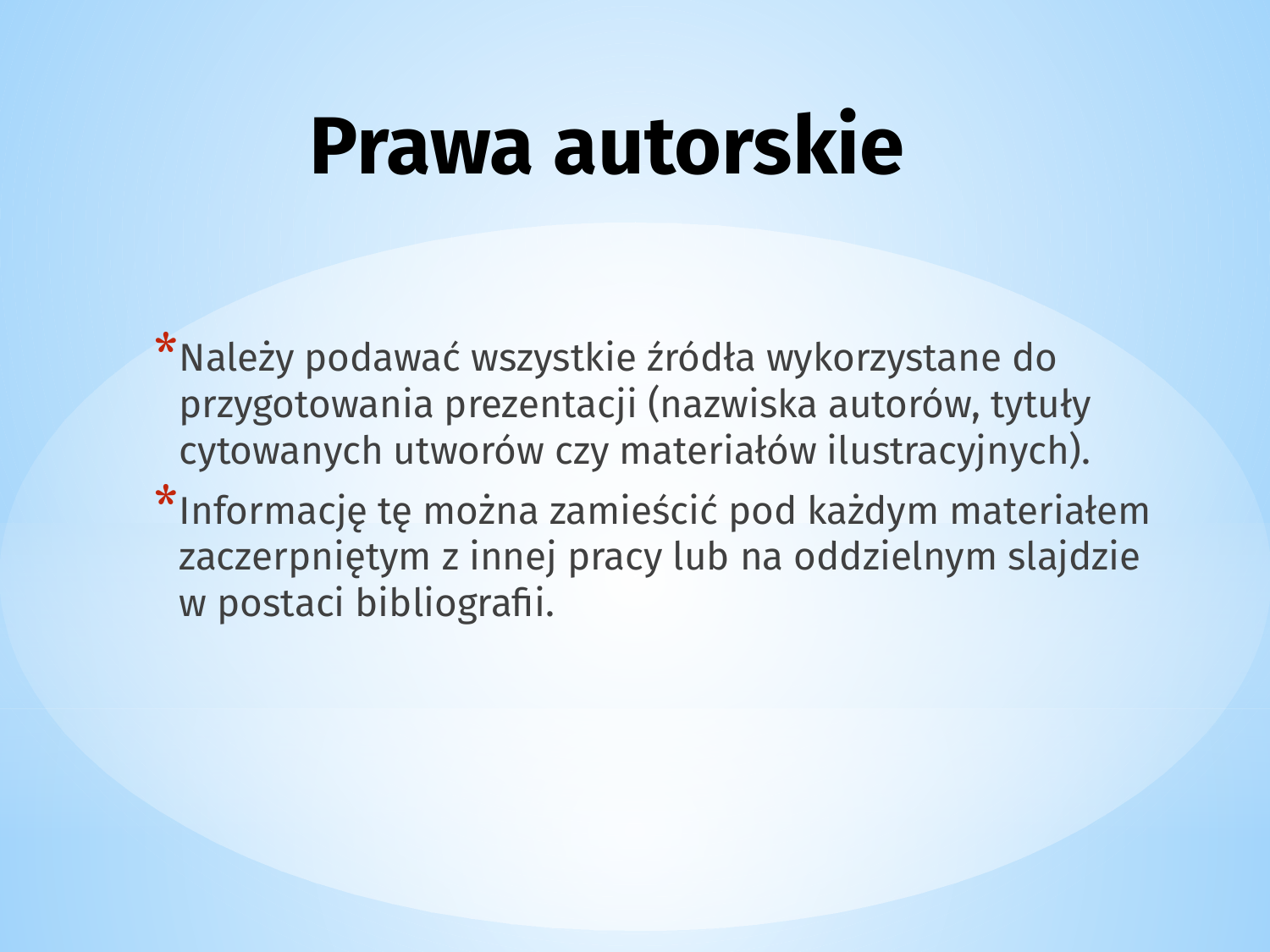

# Prawa autorskie
Należy podawać wszystkie źródła wykorzystane do przygotowania prezentacji (nazwiska autorów, tytuły cytowanych utworów czy materiałów ilustracyjnych).
Informację tę można zamieścić pod każdym materiałem zaczerpniętym z innej pracy lub na oddzielnym slajdzie w postaci bibliografii.